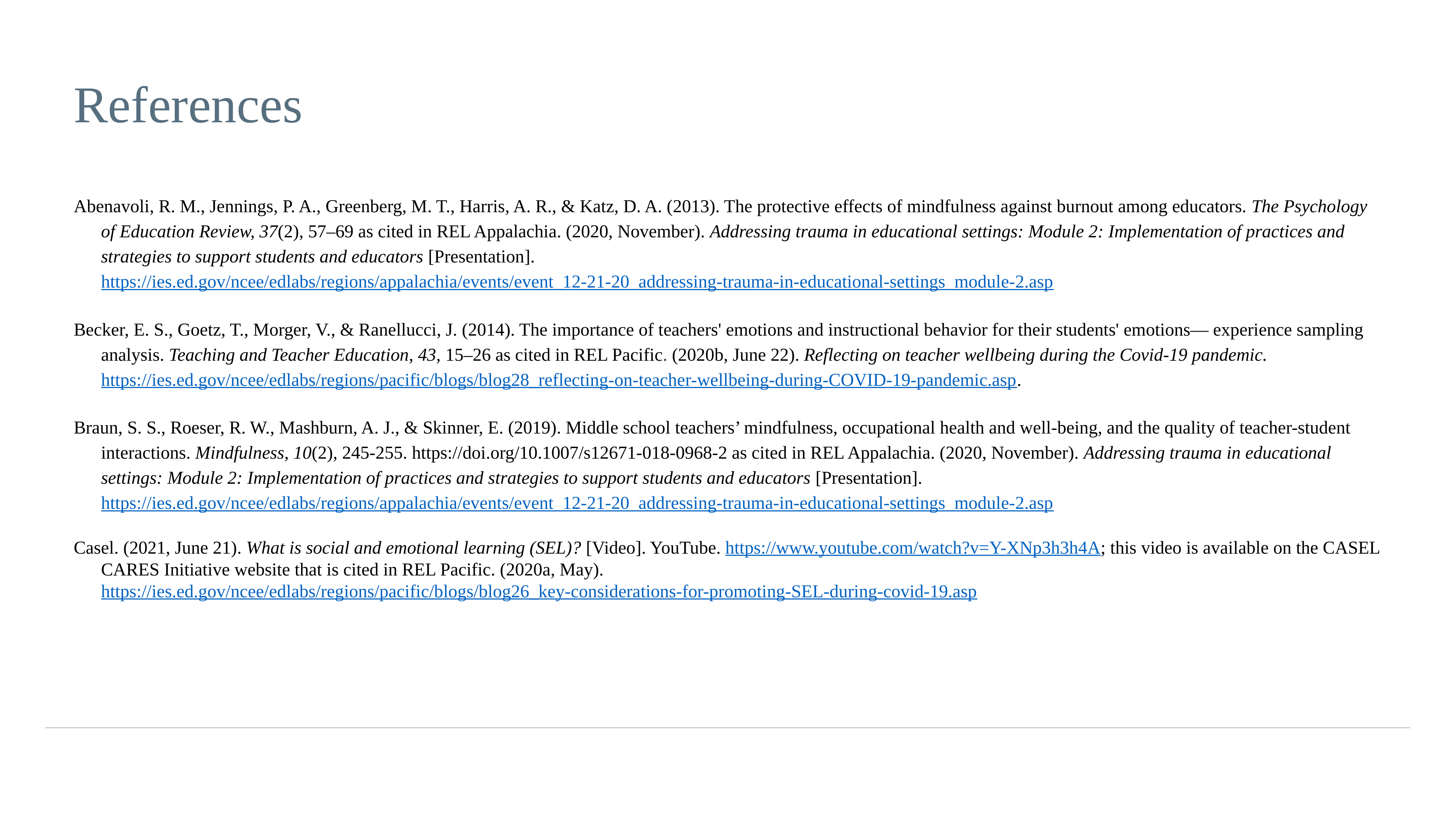

# References
Abenavoli, R. M., Jennings, P. A., Greenberg, M. T., Harris, A. R., & Katz, D. A. (2013). The protective effects of mindfulness against burnout among educators. The Psychology of Education Review, 37(2), 57–69 as cited in REL Appalachia. (2020, November). Addressing trauma in educational settings: Module 2: Implementation of practices and strategies to support students and educators [Presentation]. https://ies.ed.gov/ncee/edlabs/regions/appalachia/events/event_12-21-20_addressing-trauma-in-educational-settings_module-2.asp
Becker, E. S., Goetz, T., Morger, V., & Ranellucci, J. (2014). The importance of teachers' emotions and instructional behavior for their students' emotions— experience sampling analysis. Teaching and Teacher Education, 43, 15–26 as cited in REL Pacific. (2020b, June 22). Reflecting on teacher wellbeing during the Covid-19 pandemic. https://ies.ed.gov/ncee/edlabs/regions/pacific/blogs/blog28_reflecting-on-teacher-wellbeing-during-COVID-19-pandemic.asp.
Braun, S. S., Roeser, R. W., Mashburn, A. J., & Skinner, E. (2019). Middle school teachers’ mindfulness, occupational health and well-being, and the quality of teacher-student interactions. Mindfulness, 10(2), 245-255. https://doi.org/10.1007/s12671-018-0968-2 as cited in REL Appalachia. (2020, November). Addressing trauma in educational settings: Module 2: Implementation of practices and strategies to support students and educators [Presentation]. https://ies.ed.gov/ncee/edlabs/regions/appalachia/events/event_12-21-20_addressing-trauma-in-educational-settings_module-2.asp
Casel. (2021, June 21). What is social and emotional learning (SEL)? [Video]. YouTube. https://www.youtube.com/watch?v=Y-XNp3h3h4A; this video is available on the CASEL CARES Initiative website that is cited in REL Pacific. (2020a, May). https://ies.ed.gov/ncee/edlabs/regions/pacific/blogs/blog26_key-considerations-for-promoting-SEL-during-covid-19.asp